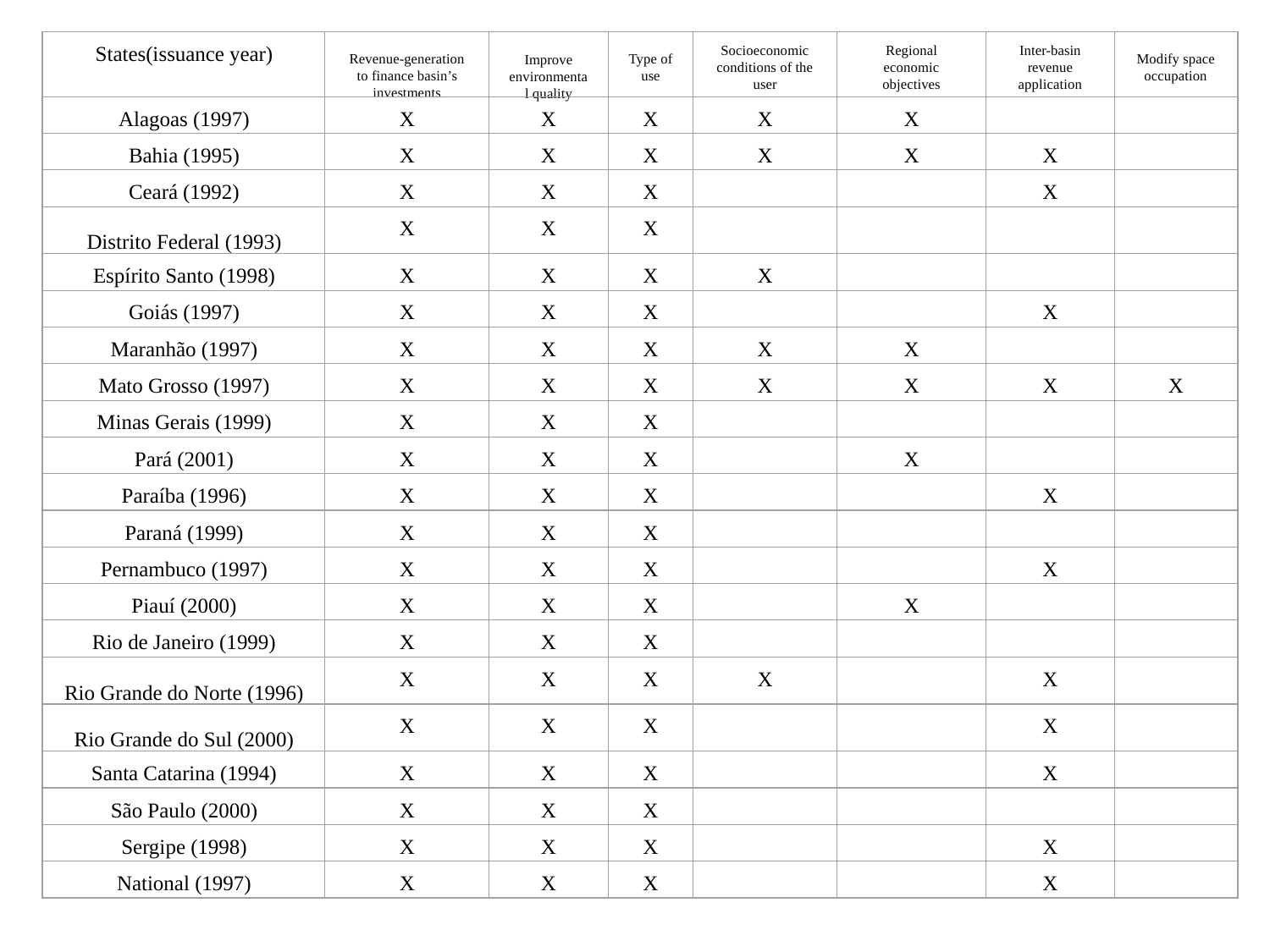

States(issuance year)

Revenue-generation to finance basin’s investments

Improve environmental quality

Type of use

Socioeconomic conditions of the user

Regional economic objectives

Inter-basin revenue application

Modify space occupation

Alagoas (1997)

X

X

X

X

X

Bahia (1995)

X

X

X

X

X

X

Ceará (1992)

X

X

X

X

Distrito Federal (1993)

X

X

X

Espírito Santo (1998)

X

X

X

X

Goiás (1997)

X

X

X

X

Maranhão (1997)

X

X

X

X

X

Mato Grosso (1997)

X

X

X

X

X

X

X

Minas Gerais (1999)

X

X

X

Pará (2001)

X

X

X

X

Paraíba (1996)

X

X

X

X

Paraná (1999)

X

X

X

Pernambuco (1997)

X

X

X

X

Piauí (2000)

X

X

X

X

Rio de Janeiro (1999)

X

X

X

Rio Grande do Norte (1996)

X

X

X

X

X

Rio Grande do Sul (2000)

X

X

X

X

Santa Catarina (1994)

X

X

X

X

São Paulo (2000)

X

X

X

Sergipe (1998)

X

X

X

X

National (1997)

X

X

X

X